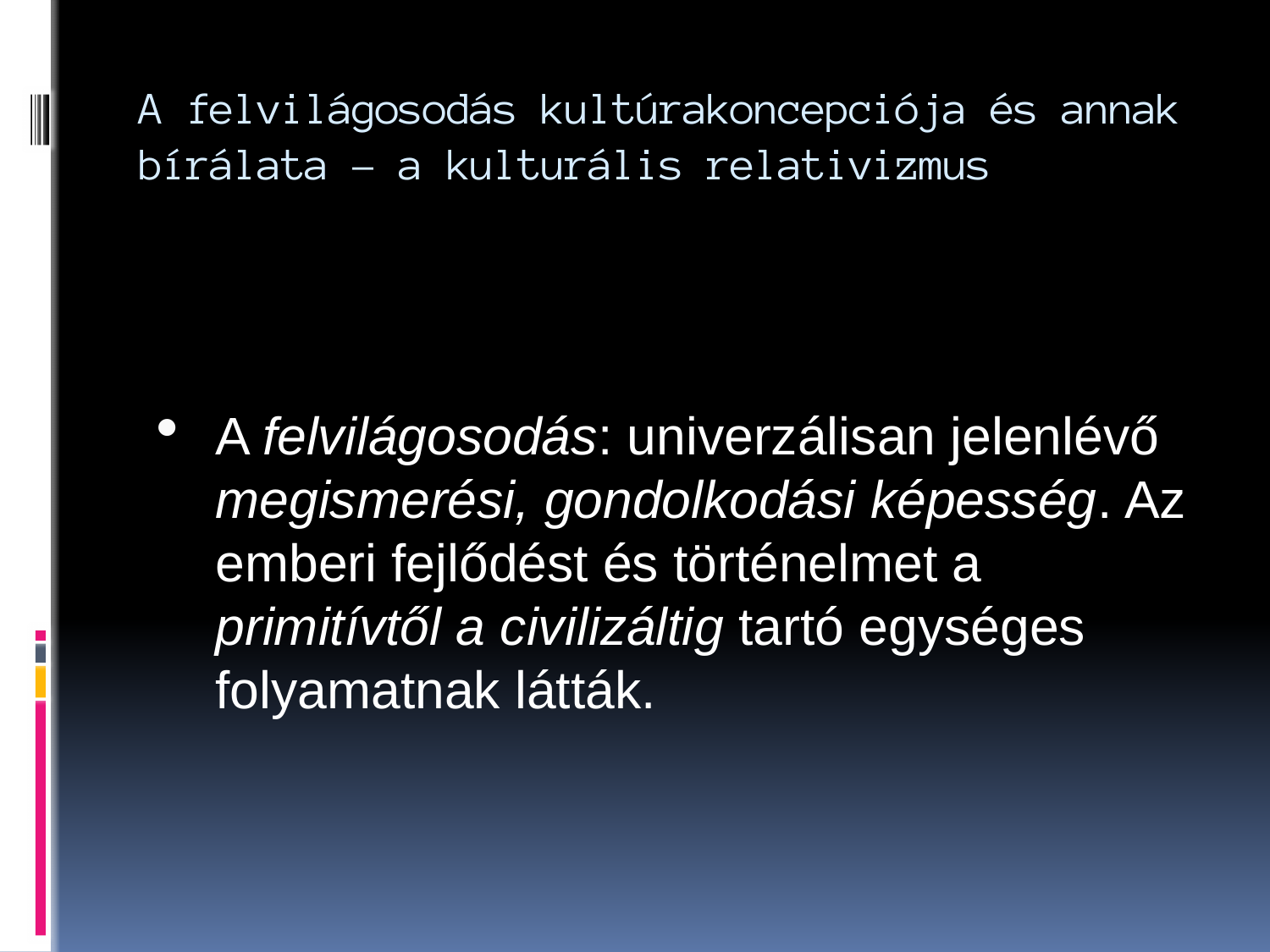

# A felvilágosodás kultúrakoncepciója és annak bírálata – a kulturális relativizmus
A felvilágosodás: univerzálisan jelenlévő megismerési, gondolkodási képesség. Az emberi fejlődést és történelmet a primitívtől a civilizáltig tartó egységes folyamatnak látták.